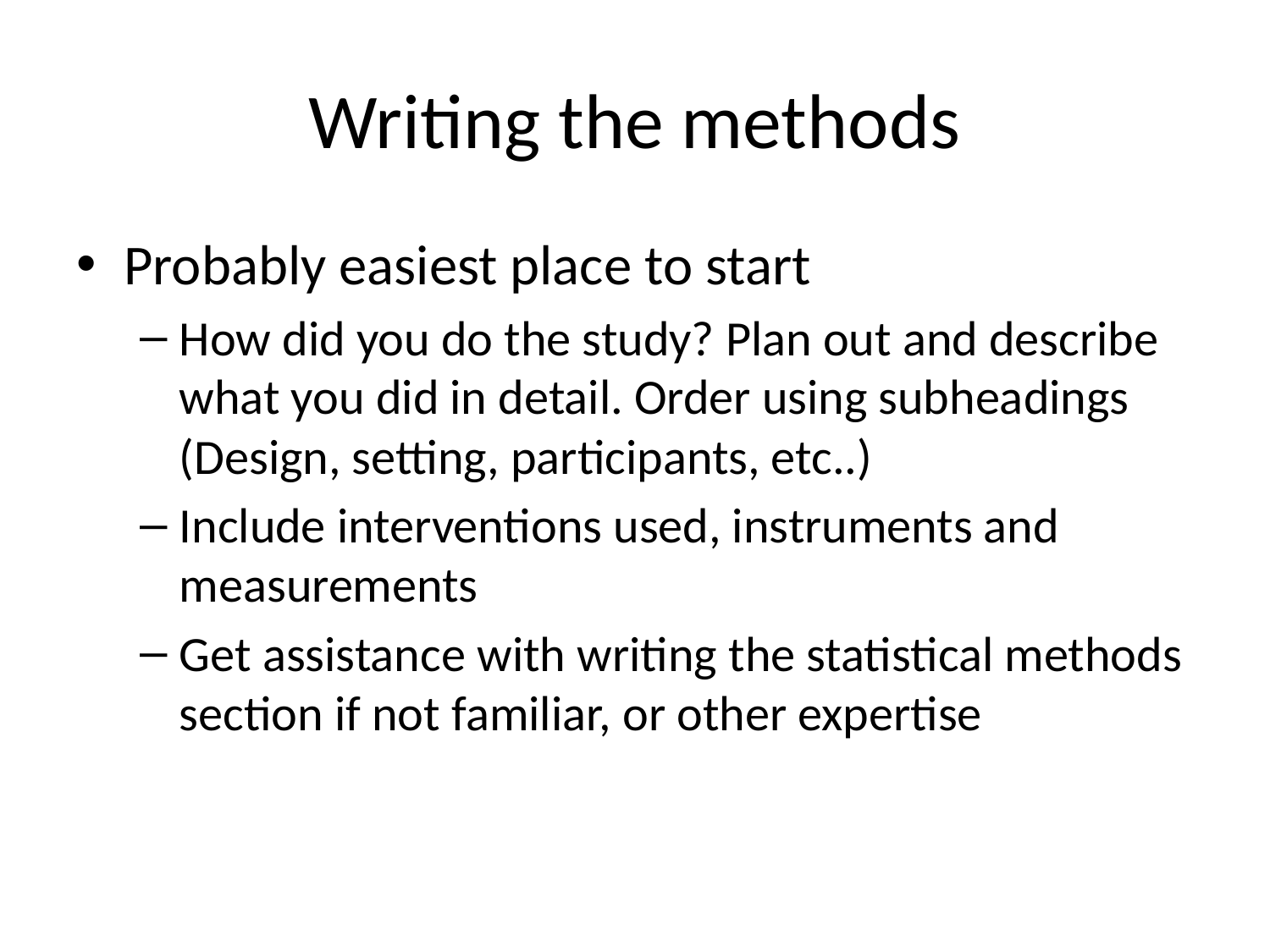

# Writing the methods
Probably easiest place to start
How did you do the study? Plan out and describe what you did in detail. Order using subheadings (Design, setting, participants, etc..)
Include interventions used, instruments and measurements
Get assistance with writing the statistical methods section if not familiar, or other expertise